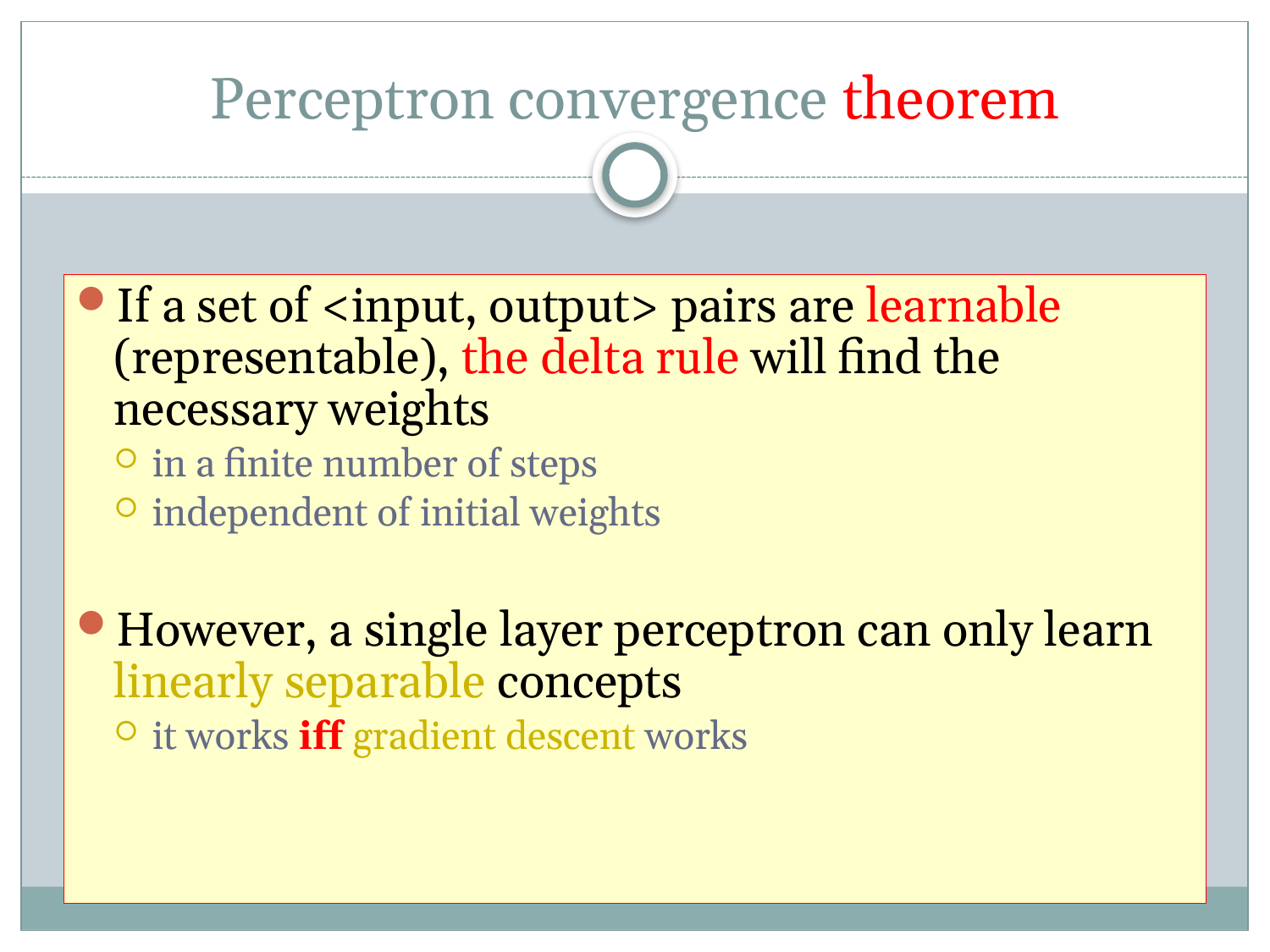

# Perceptron convergence theorem
If a set of <input, output> pairs are learnable (representable), the delta rule will find the necessary weights
in a finite number of steps
independent of initial weights

However, a single layer perceptron can only learn linearly separable concepts
it works iff gradient descent works